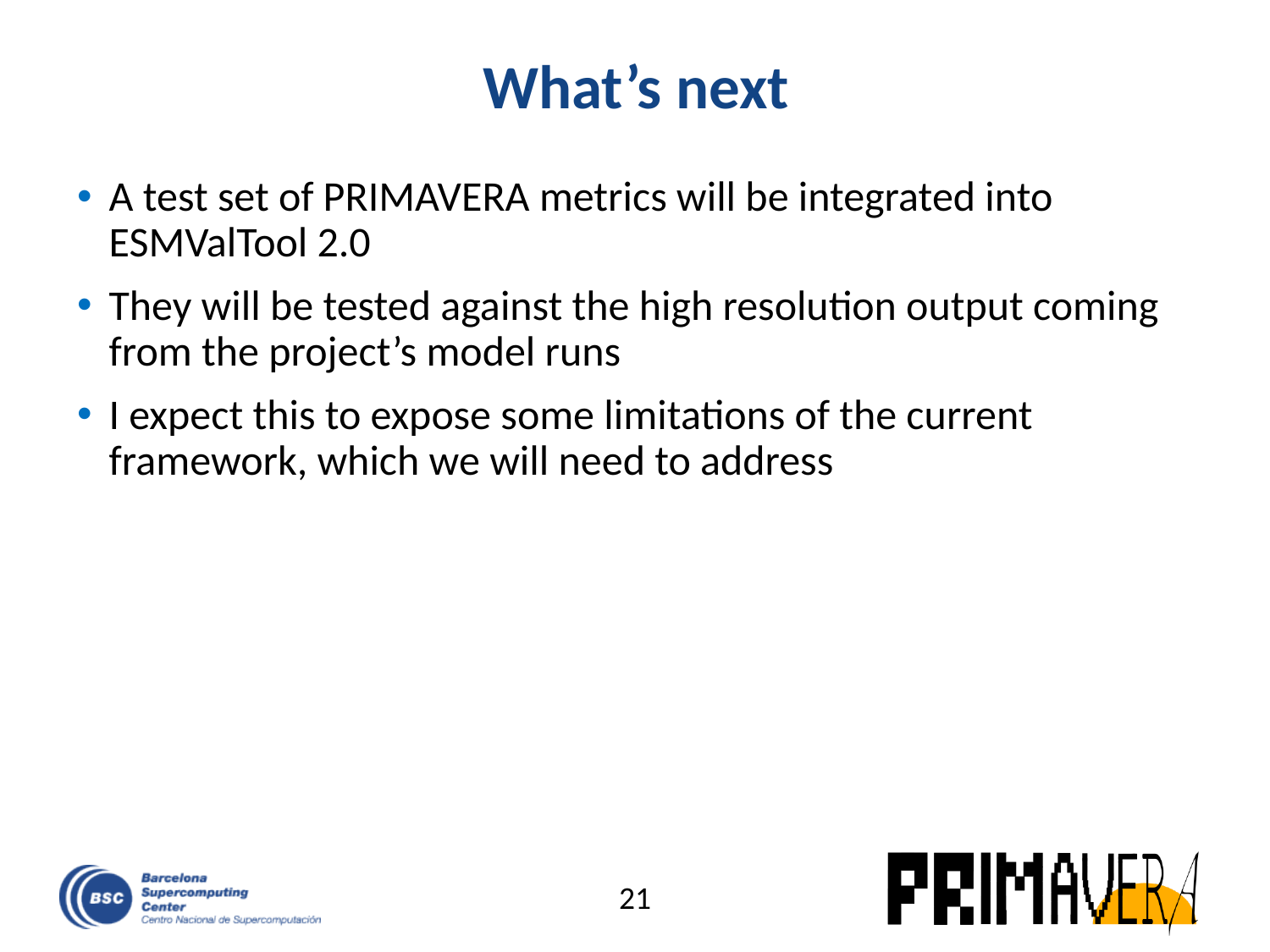

# What’s next
A test set of PRIMAVERA metrics will be integrated into ESMValTool 2.0
They will be tested against the high resolution output coming from the project’s model runs
I expect this to expose some limitations of the current framework, which we will need to address